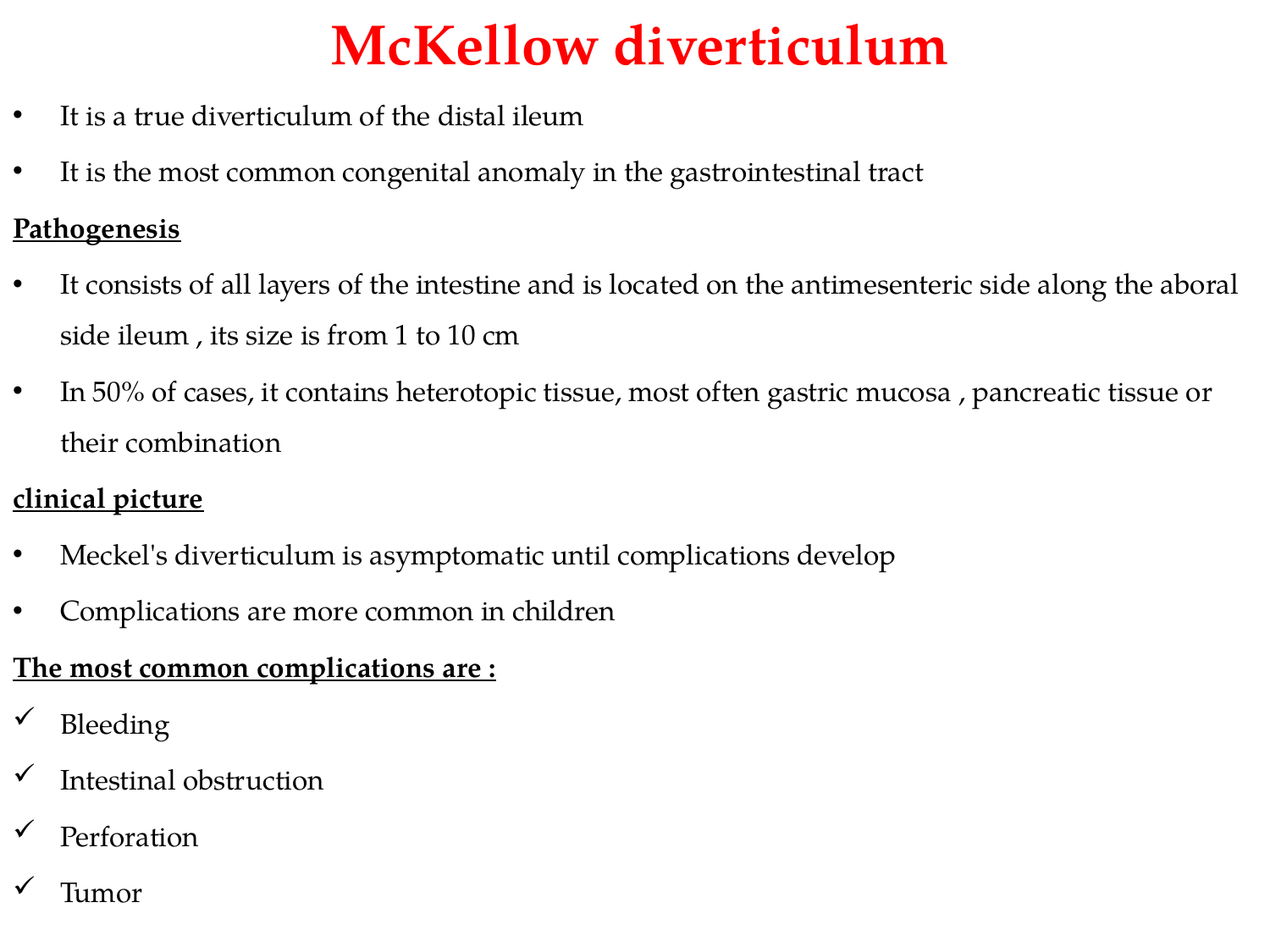

# McKellow diverticulum
It is a true diverticulum of the distal ileum
It is the most common congenital anomaly in the gastrointestinal tract
Pathogenesis
It consists of all layers of the intestine and is located on the antimesenteric side along the aboral side ileum , its size is from 1 to 10 cm
In 50% of cases, it contains heterotopic tissue, most often gastric mucosa , pancreatic tissue or their combination
clinical picture
Meckel's diverticulum is asymptomatic until complications develop
Complications are more common in children
The most common complications are :
Bleeding
Intestinal obstruction
Perforation
Tumor